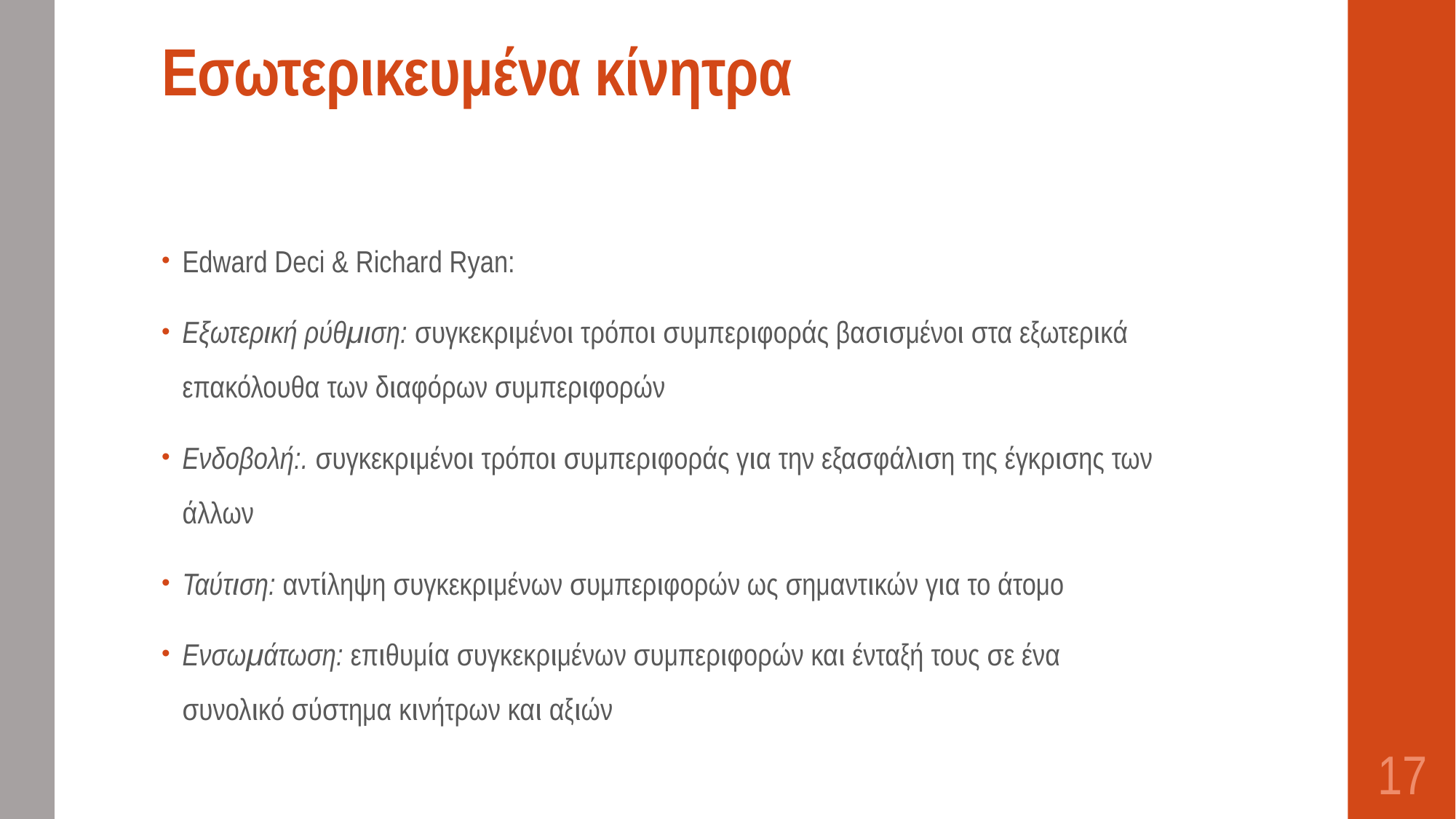

# Εσωτερικευμένα κίνητρα
Edward Deci & Richard Ryan:
Εξωτερική ρύθμιση: συγκεκριμένοι τρόποι συμπεριφοράς βασισμένοι στα εξωτερικά επακόλουθα των διαφόρων συμπεριφορών
Ενδοβολή:. συγκεκριμένοι τρόποι συμπεριφοράς για την εξασφάλιση της έγκρισης των άλλων
Ταύτιση: αντίληψη συγκεκριμένων συμπεριφορών ως σημαντικών για το άτομο
Ενσωμάτωση: επιθυμία συγκεκριμένων συμπεριφορών και ένταξή τους σε ένα συνολικό σύστημα κινήτρων και αξιών
17